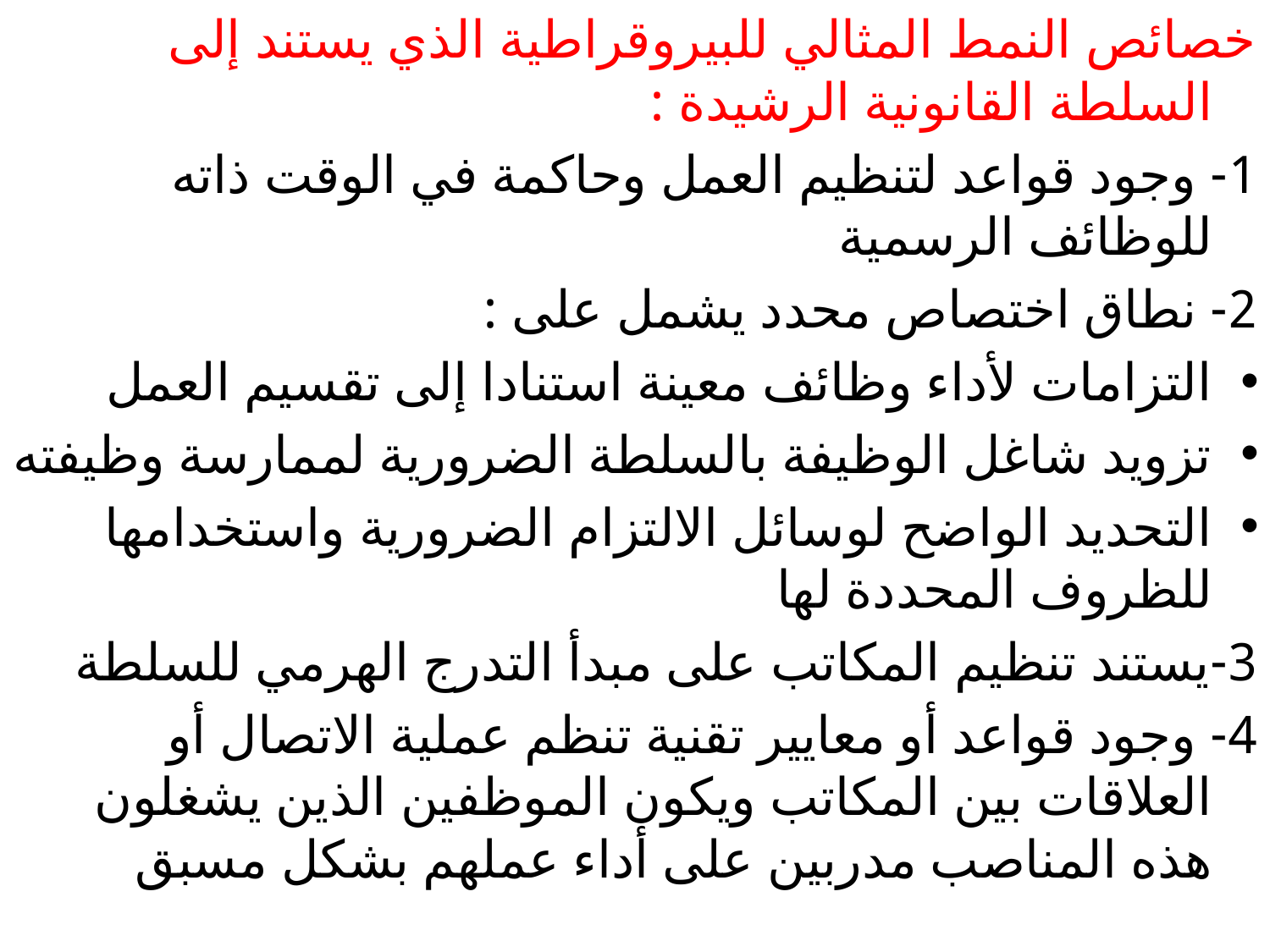

خصائص النمط المثالي للبيروقراطية الذي يستند إلى السلطة القانونية الرشيدة :
1- وجود قواعد لتنظيم العمل وحاكمة في الوقت ذاته للوظائف الرسمية
2- نطاق اختصاص محدد يشمل على :
التزامات لأداء وظائف معينة استنادا إلى تقسيم العمل
تزويد شاغل الوظيفة بالسلطة الضرورية لممارسة وظيفته
التحديد الواضح لوسائل الالتزام الضرورية واستخدامها للظروف المحددة لها
3-يستند تنظيم المكاتب على مبدأ التدرج الهرمي للسلطة
4- وجود قواعد أو معايير تقنية تنظم عملية الاتصال أو العلاقات بين المكاتب ويكون الموظفين الذين يشغلون هذه المناصب مدربين على أداء عملهم بشكل مسبق

#